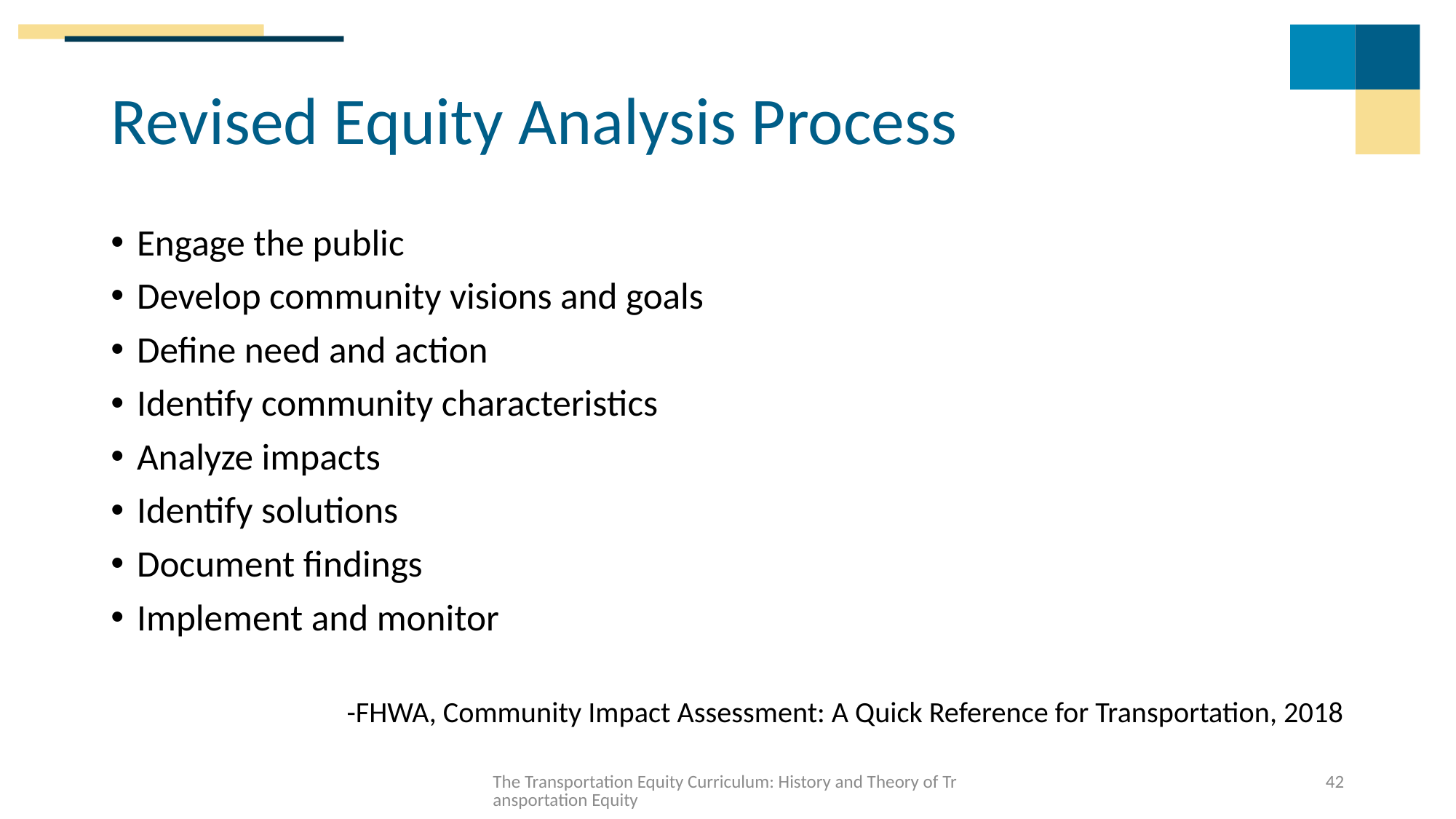

# Revised Equity Analysis Process
Engage the public
Develop community visions and goals
Define need and action
Identify community characteristics
Analyze impacts
Identify solutions
Document findings
Implement and monitor

-FHWA, Community Impact Assessment: A Quick Reference for Transportation, 2018
The Transportation Equity Curriculum: History and Theory of Transportation Equity
42